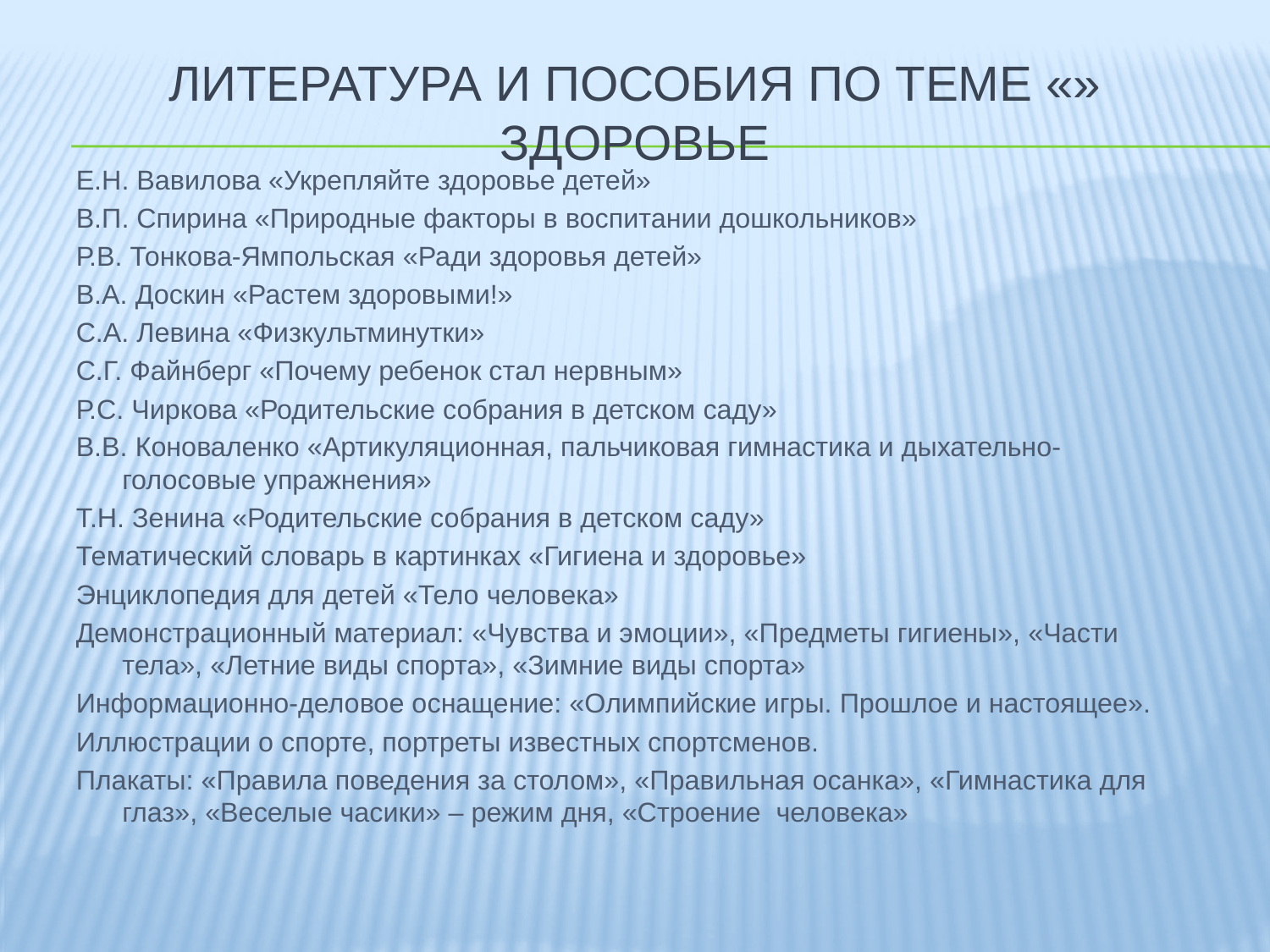

# Литература и пособия по теме «» Здоровье
Е.Н. Вавилова «Укрепляйте здоровье детей»
В.П. Спирина «Природные факторы в воспитании дошкольников»
Р.В. Тонкова-Ямпольская «Ради здоровья детей»
В.А. Доскин «Растем здоровыми!»
С.А. Левина «Физкультминутки»
С.Г. Файнберг «Почему ребенок стал нервным»
Р.С. Чиркова «Родительские собрания в детском саду»
В.В. Коноваленко «Артикуляционная, пальчиковая гимнастика и дыхательно-голосовые упражнения»
Т.Н. Зенина «Родительские собрания в детском саду»
Тематический словарь в картинках «Гигиена и здоровье»
Энциклопедия для детей «Тело человека»
Демонстрационный материал: «Чувства и эмоции», «Предметы гигиены», «Части тела», «Летние виды спорта», «Зимние виды спорта»
Информационно-деловое оснащение: «Олимпийские игры. Прошлое и настоящее».
Иллюстрации о спорте, портреты известных спортсменов.
Плакаты: «Правила поведения за столом», «Правильная осанка», «Гимнастика для глаз», «Веселые часики» – режим дня, «Строение  человека»